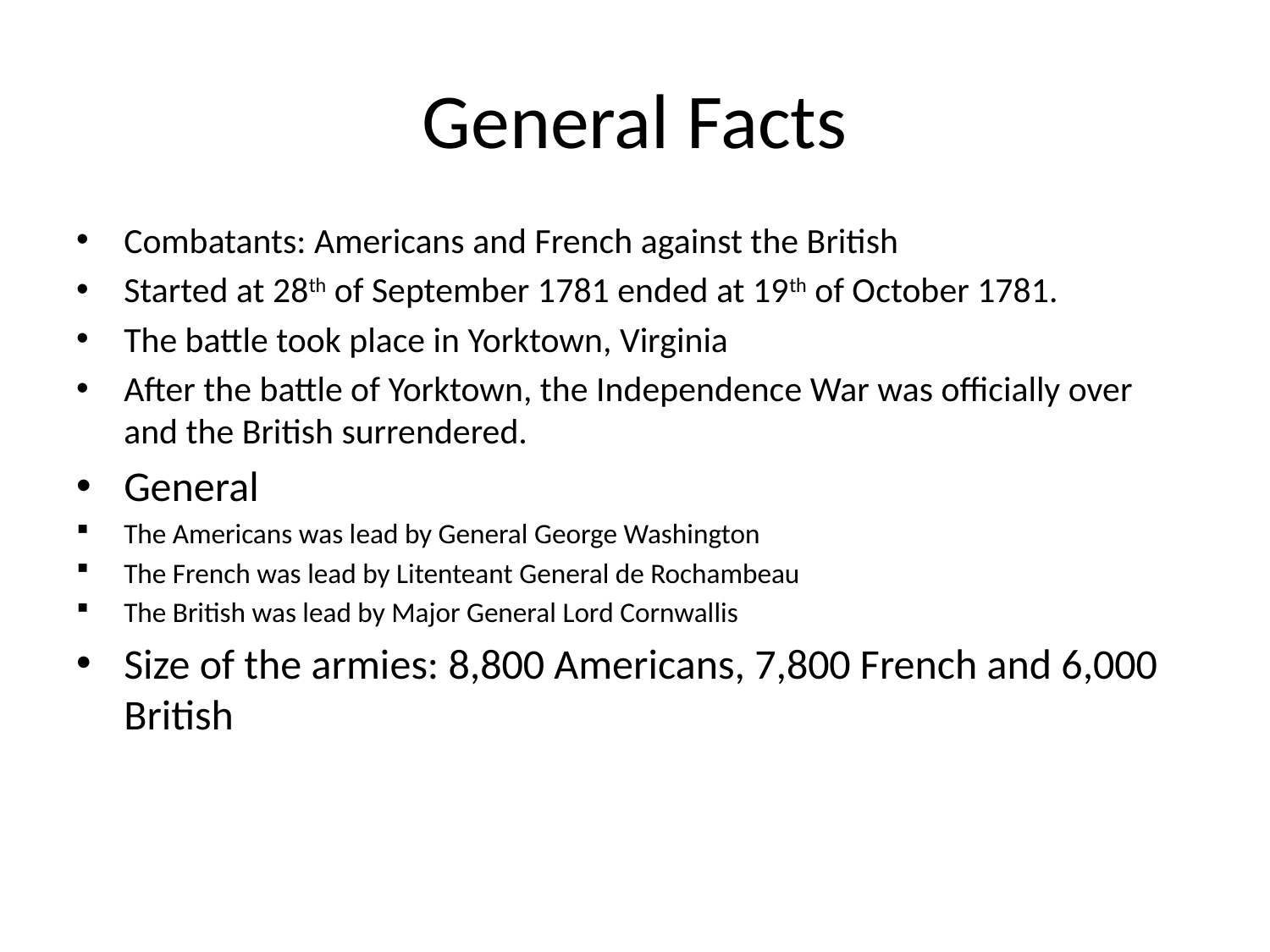

# General Facts
Combatants: Americans and French against the British
Started at 28th of September 1781 ended at 19th of October 1781.
The battle took place in Yorktown, Virginia
After the battle of Yorktown, the Independence War was officially over and the British surrendered.
General
The Americans was lead by General George Washington
The French was lead by Litenteant General de Rochambeau
The British was lead by Major General Lord Cornwallis
Size of the armies: 8,800 Americans, 7,800 French and 6,000 British